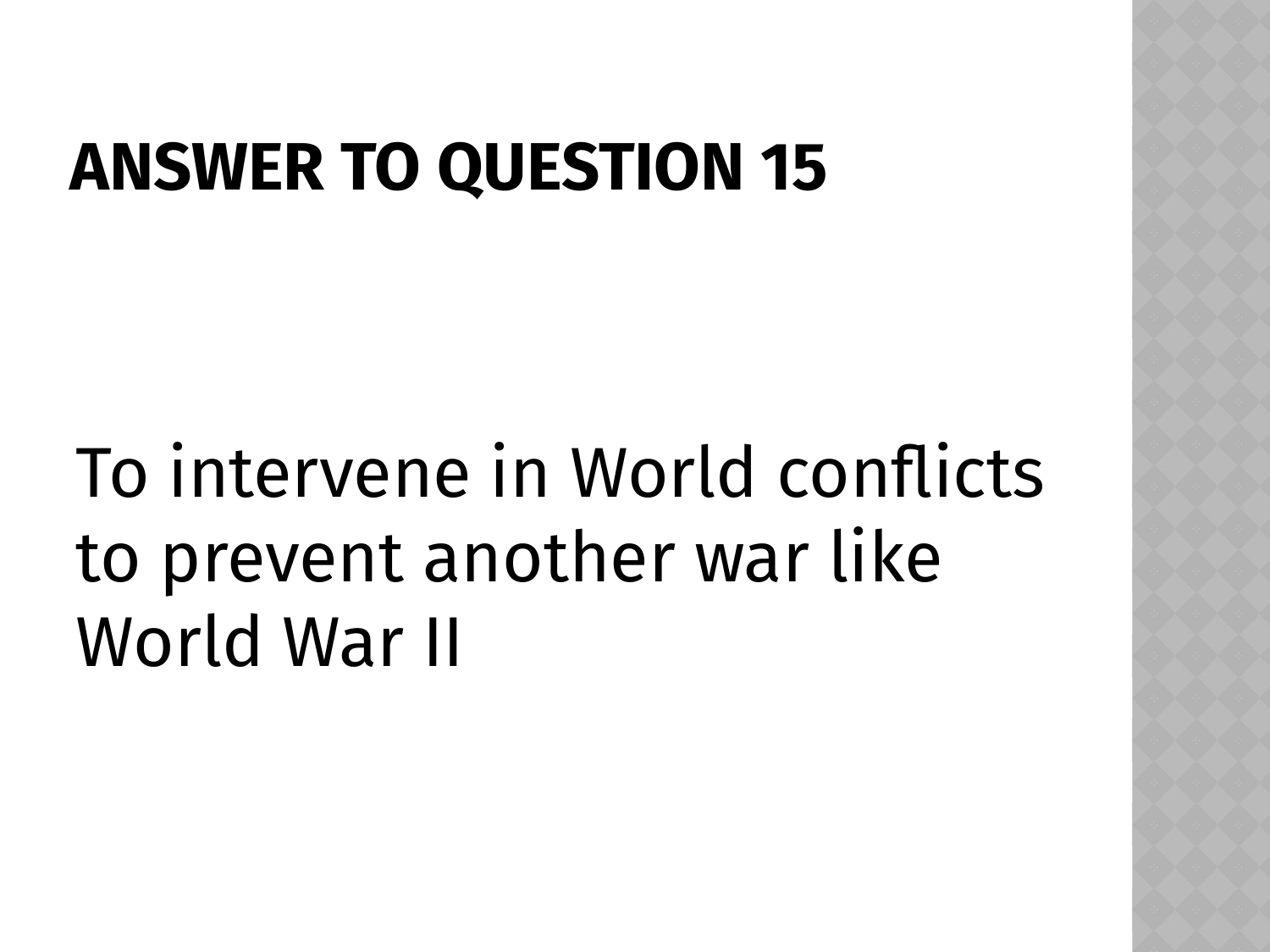

# Answer to Question 15

To intervene in World conflicts to prevent another war like World War II